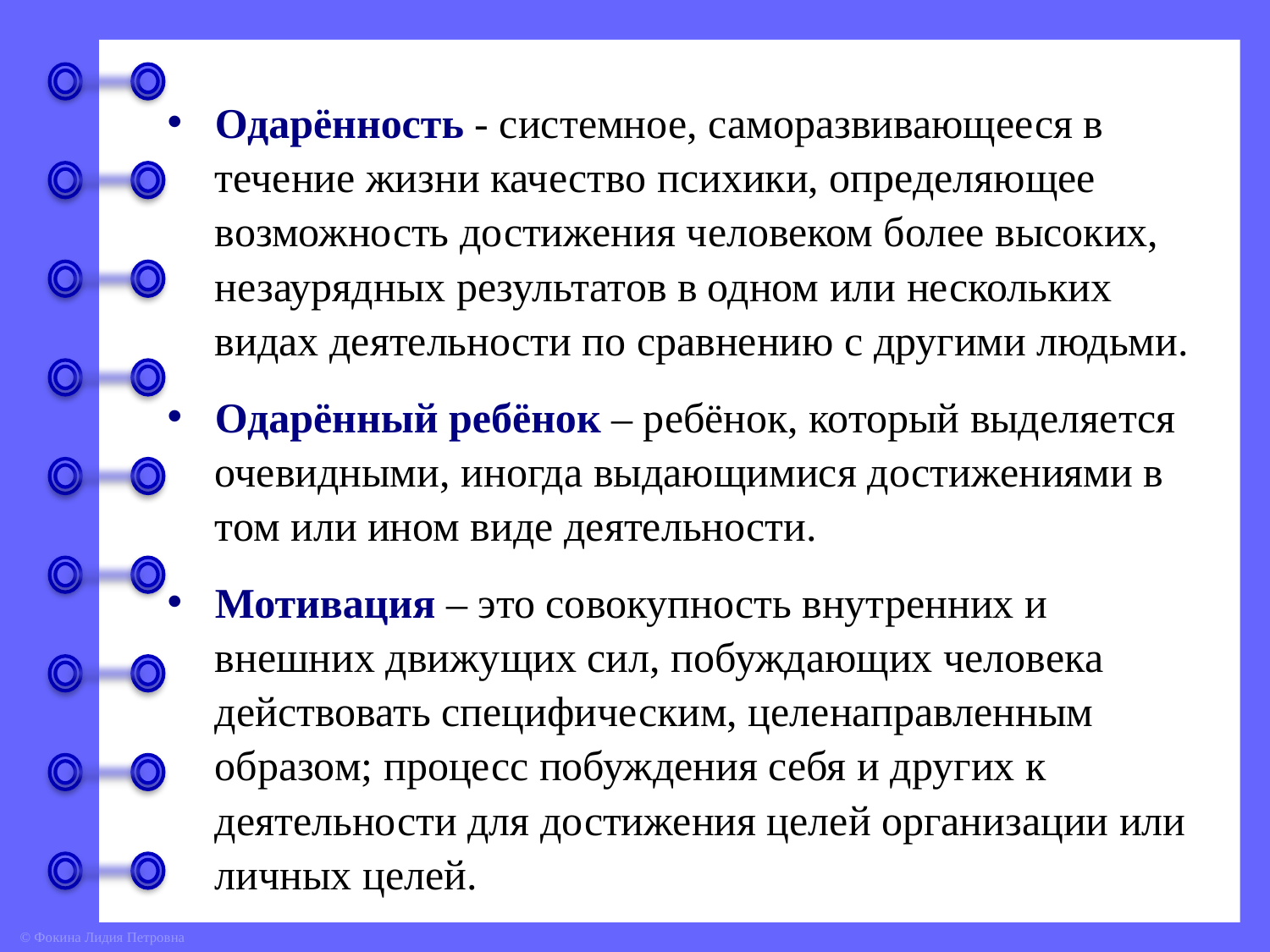

Одарённость - системное, саморазвивающееся в течение жизни качество психики, определяющее возможность достижения человеком более высоких, незаурядных результатов в одном или нескольких видах деятельности по сравнению с другими людьми.
Одарённый ребёнок – ребёнок, который выделяется очевидными, иногда выдающимися достижениями в том или ином виде деятельности.
Мотивация – это совокупность внутренних и внешних движущих сил, побуждающих человека действовать специфическим, целенаправленным образом; процесс побуждения себя и других к деятельности для достижения целей организации или личных целей.